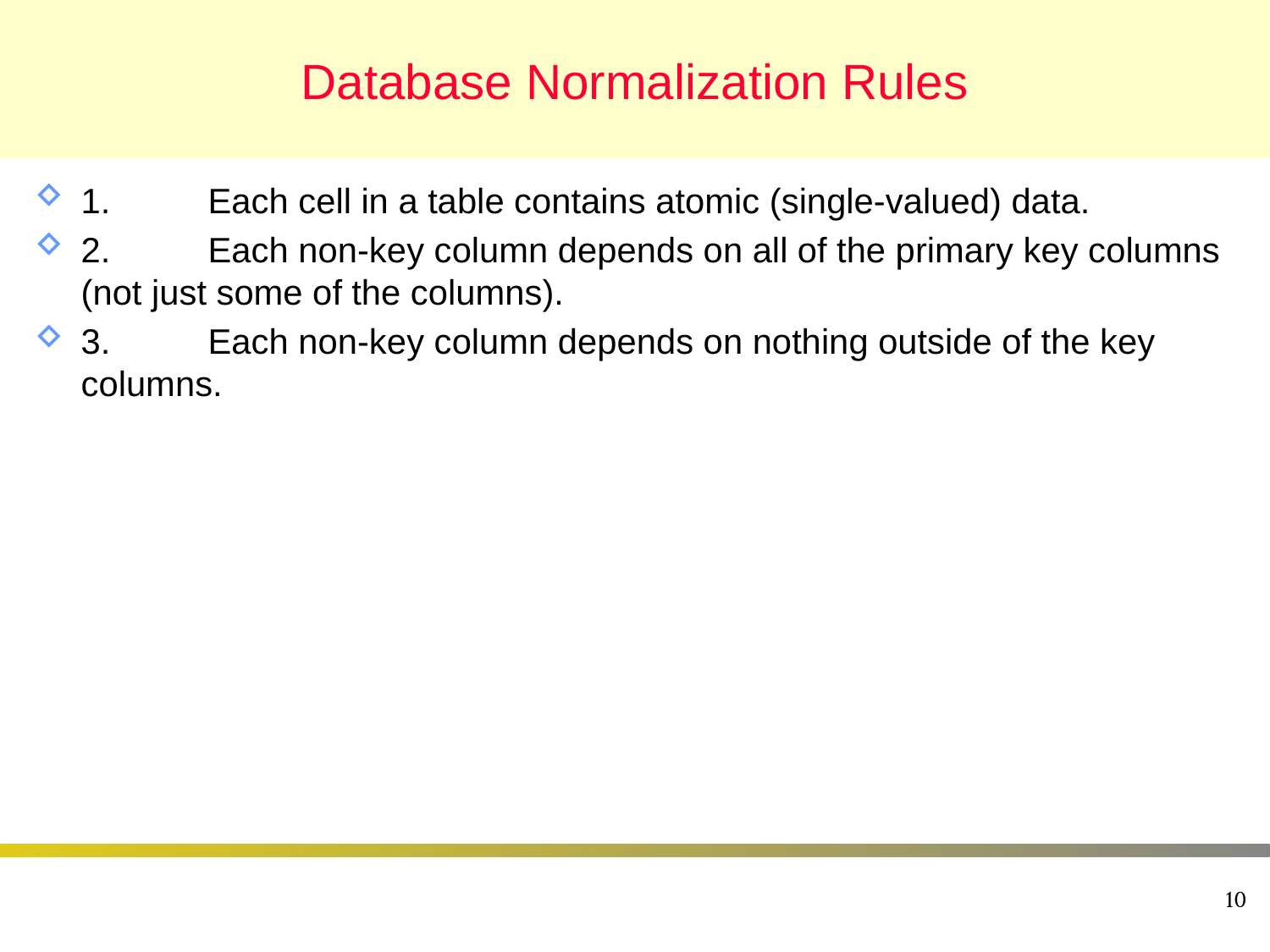

# Database Normalization Rules
1.	Each cell in a table contains atomic (single-valued) data.
2.	Each non-key column depends on all of the primary key columns (not just some of the columns).
3.	Each non-key column depends on nothing outside of the key columns.
10